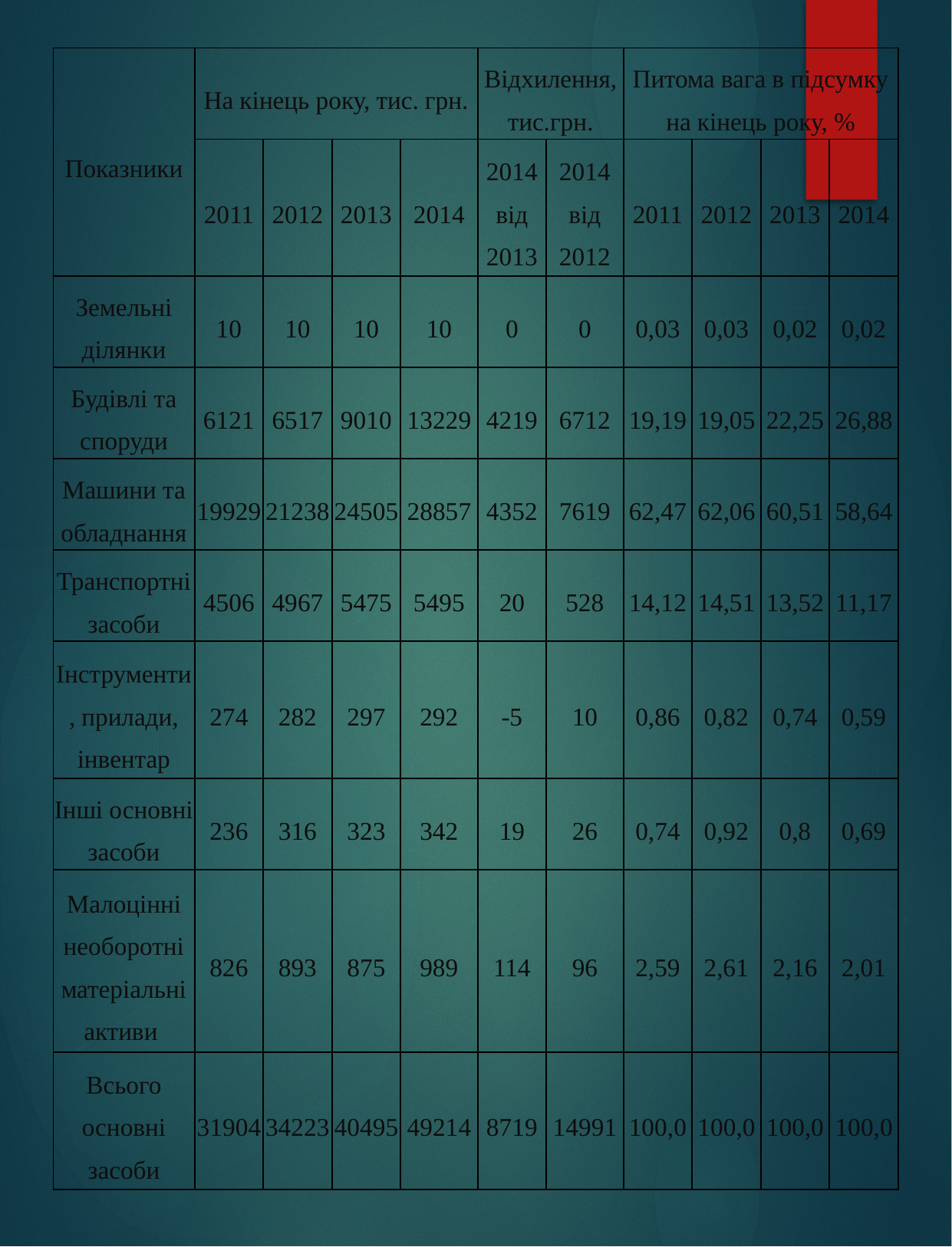

| Показники | На кінець року, тис. грн. |  |  |  | Відхилення, тис.грн. |  | Питома вага в підсумку на кінець року, % |  |  |  |
| --- | --- | --- | --- | --- | --- | --- | --- | --- | --- | --- |
|  | 2011 | 2012 | 2013 | 2014 | 2014 від 2013 | 2014 від 2012 | 2011 | 2012 | 2013 | 2014 |
| Земельні ділянки | 10 | 10 | 10 | 10 | 0 | 0 | 0,03 | 0,03 | 0,02 | 0,02 |
| Будівлі та споруди | 6121 | 6517 | 9010 | 13229 | 4219 | 6712 | 19,19 | 19,05 | 22,25 | 26,88 |
| Машини та обладнання | 19929 | 21238 | 24505 | 28857 | 4352 | 7619 | 62,47 | 62,06 | 60,51 | 58,64 |
| Транспортні засоби | 4506 | 4967 | 5475 | 5495 | 20 | 528 | 14,12 | 14,51 | 13,52 | 11,17 |
| Інструменти, прилади, інвентар | 274 | 282 | 297 | 292 | -5 | 10 | 0,86 | 0,82 | 0,74 | 0,59 |
| Інші основні засоби | 236 | 316 | 323 | 342 | 19 | 26 | 0,74 | 0,92 | 0,8 | 0,69 |
| Малоцінні необоротні матеріальні активи | 826 | 893 | 875 | 989 | 114 | 96 | 2,59 | 2,61 | 2,16 | 2,01 |
| Всього основні засоби | 31904 | 34223 | 40495 | 49214 | 8719 | 14991 | 100,0 | 100,0 | 100,0 | 100,0 |